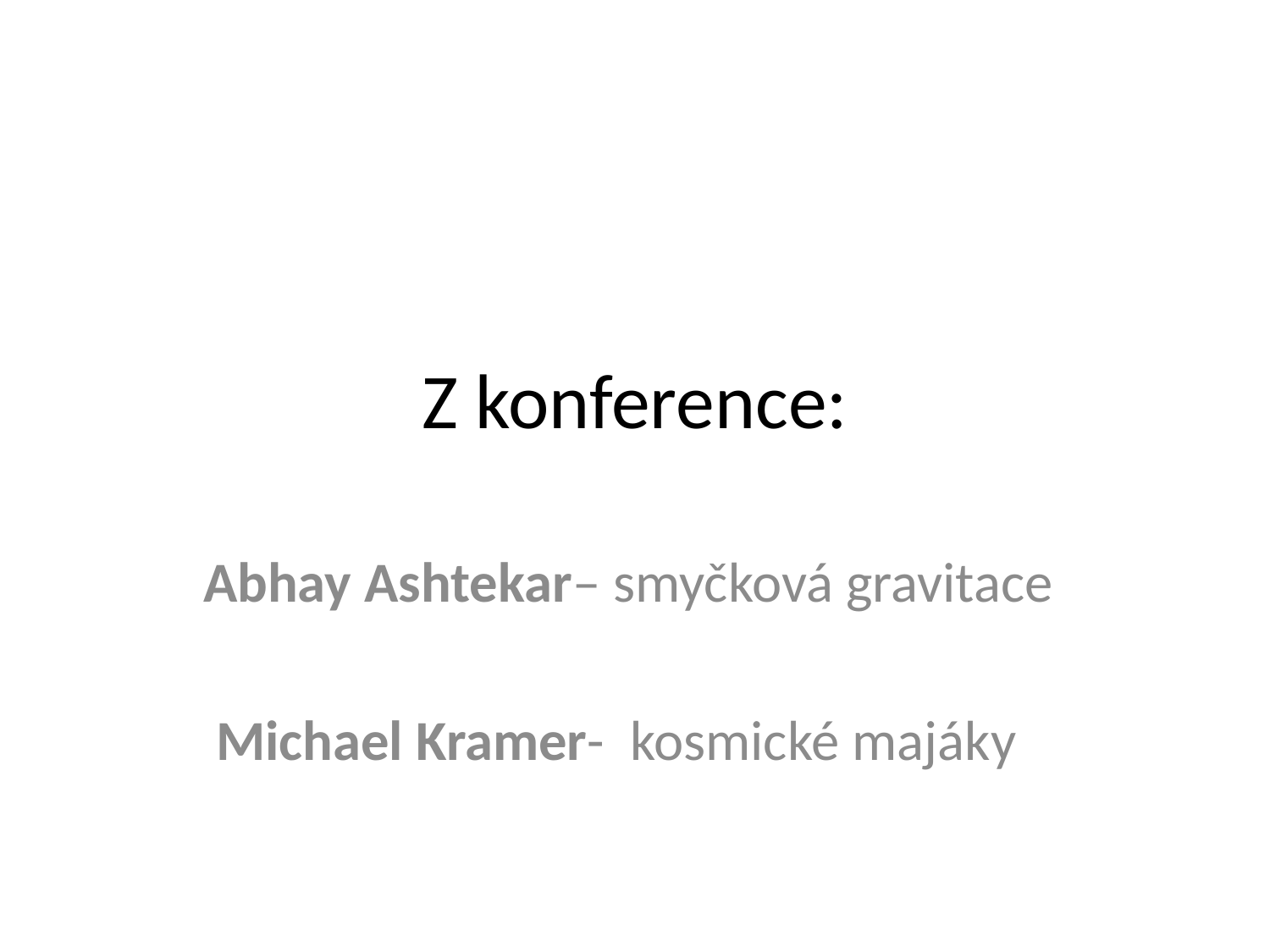

# Z konference:
Abhay Ashtekar– smyčková gravitace

 Michael Kramer-  kosmické majáky